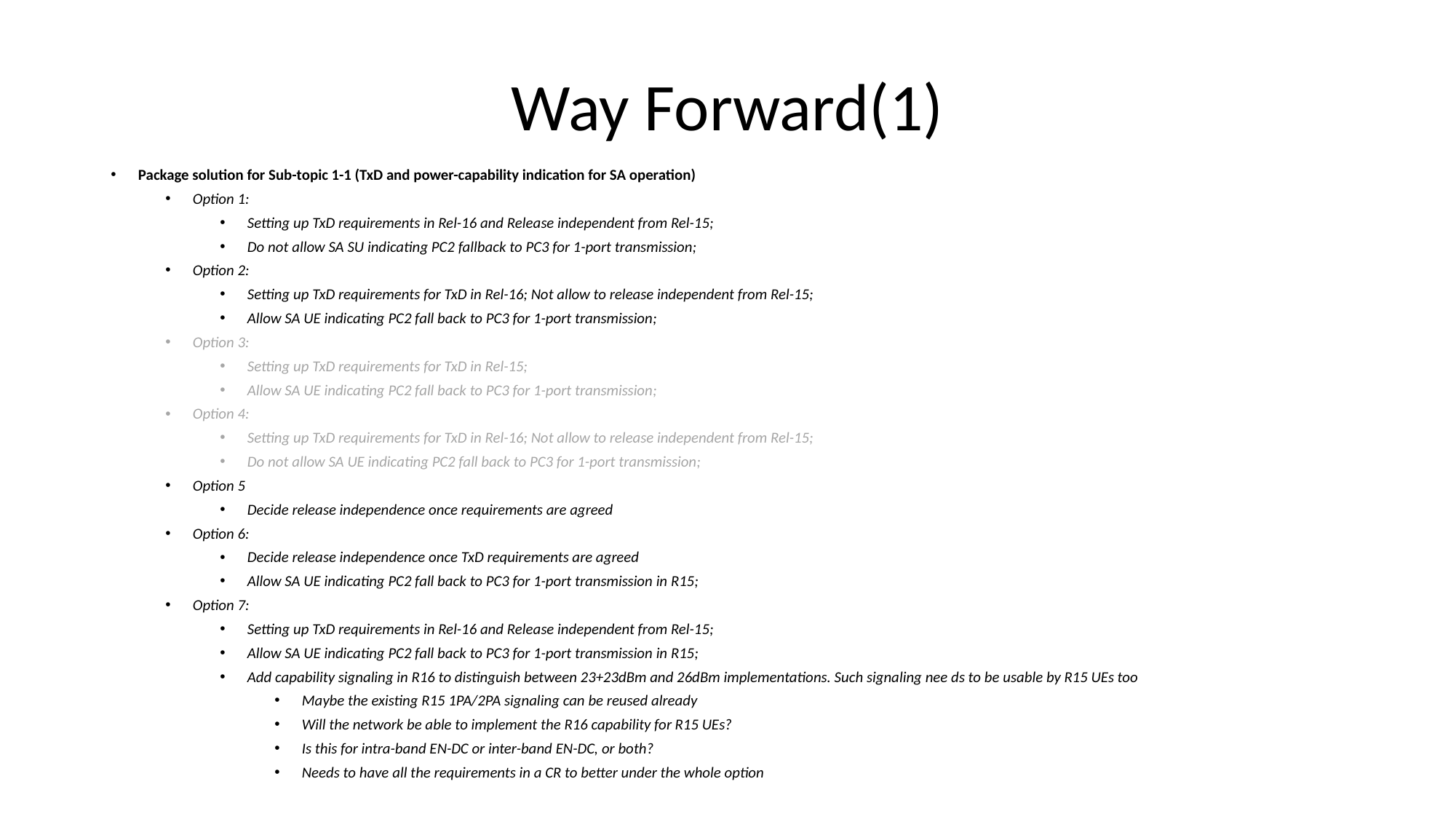

# Way Forward(1)
Package solution for Sub-topic 1-1 (TxD and power-capability indication for SA operation)
Option 1:
Setting up TxD requirements in Rel-16 and Release independent from Rel-15;
Do not allow SA SU indicating PC2 fallback to PC3 for 1-port transmission;
Option 2:
Setting up TxD requirements for TxD in Rel-16; Not allow to release independent from Rel-15;
Allow SA UE indicating PC2 fall back to PC3 for 1-port transmission;
Option 3:
Setting up TxD requirements for TxD in Rel-15;
Allow SA UE indicating PC2 fall back to PC3 for 1-port transmission;
Option 4:
Setting up TxD requirements for TxD in Rel-16; Not allow to release independent from Rel-15;
Do not allow SA UE indicating PC2 fall back to PC3 for 1-port transmission;
Option 5
Decide release independence once requirements are agreed
Option 6:
Decide release independence once TxD requirements are agreed
Allow SA UE indicating PC2 fall back to PC3 for 1-port transmission in R15;
Option 7:
Setting up TxD requirements in Rel-16 and Release independent from Rel-15;
Allow SA UE indicating PC2 fall back to PC3 for 1-port transmission in R15;
Add capability signaling in R16 to distinguish between 23+23dBm and 26dBm implementations. Such signaling nee ds to be usable by R15 UEs too
Maybe the existing R15 1PA/2PA signaling can be reused already
Will the network be able to implement the R16 capability for R15 UEs?
Is this for intra-band EN-DC or inter-band EN-DC, or both?
Needs to have all the requirements in a CR to better under the whole option

[Note:  Option 3&4 is not likely to be agreed and it is proposed to focus on Option 1 or Option 2. ]